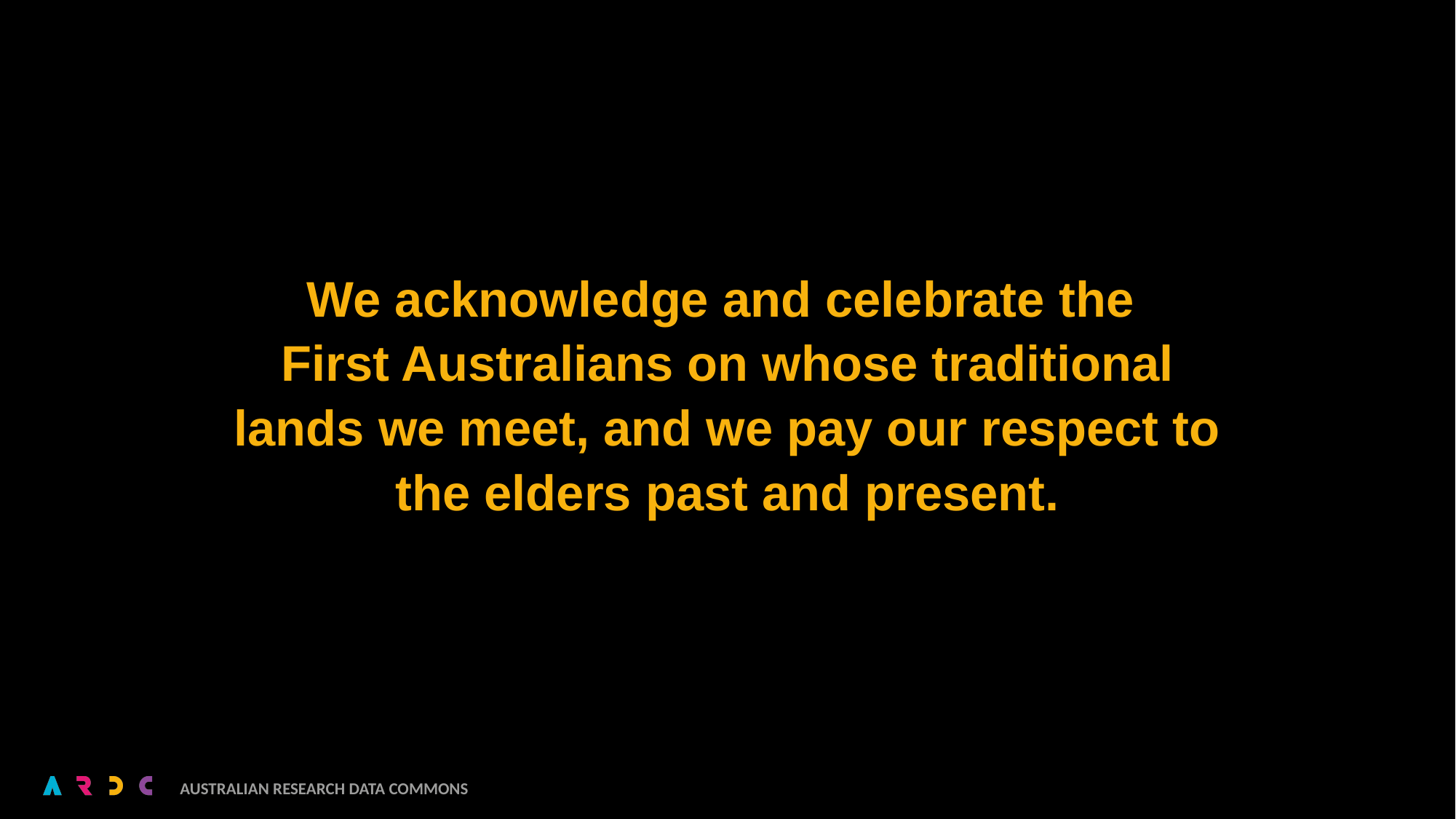

# We acknowledge and celebrate the First Australians on whose traditional lands we meet, and we pay our respect to the elders past and present.